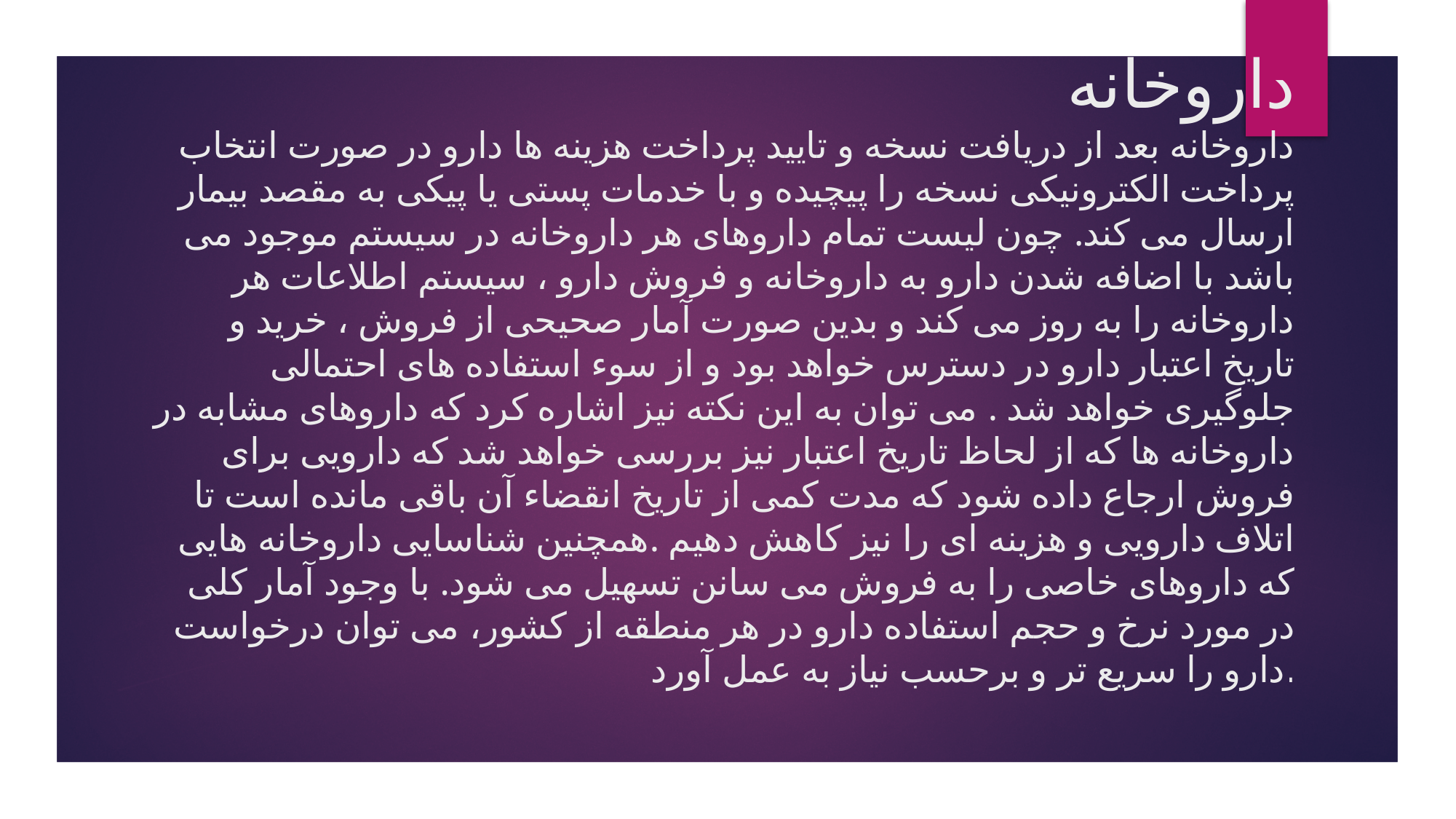

# داروخانه داروخانه بعد از دریافت نسخه و تایید پرداخت هزینه ها دارو در صورت انتخاب پرداخت الکترونیکی نسخه را پیچیده و با خدمات پستی یا پیکی به مقصد بیمار ارسال می کند. چون لیست تمام داروهای هر داروخانه در سیستم موجود می باشد با اضافه شدن دارو به داروخانه و فروش دارو ، سیستم اطلاعات هر داروخانه را به روز می کند و بدین صورت آمار صحیحی از فروش ، خرید و تاریخ اعتبار دارو در دسترس خواهد بود و از سوء استفاده های احتمالی جلوگیری خواهد شد . می توان به این نکته نیز اشاره کرد که داروهای مشابه در داروخانه ها که از لحاظ تاریخ اعتبار نیز بررسی خواهد شد که دارویی برای فروش ارجاع داده شود که مدت کمی از تاریخ انقضاء آن باقی مانده است تا اتلاف دارویی و هزینه ای را نیز کاهش دهیم .همچنین شناسایی داروخانه هایی که داروهای خاصی را به فروش می سانن تسهیل می شود. با وجود آمار کلی در مورد نرخ و حجم استفاده دارو در هر منطقه از کشور، می توان درخواست دارو را سریع تر و برحسب نیاز به عمل آورد.